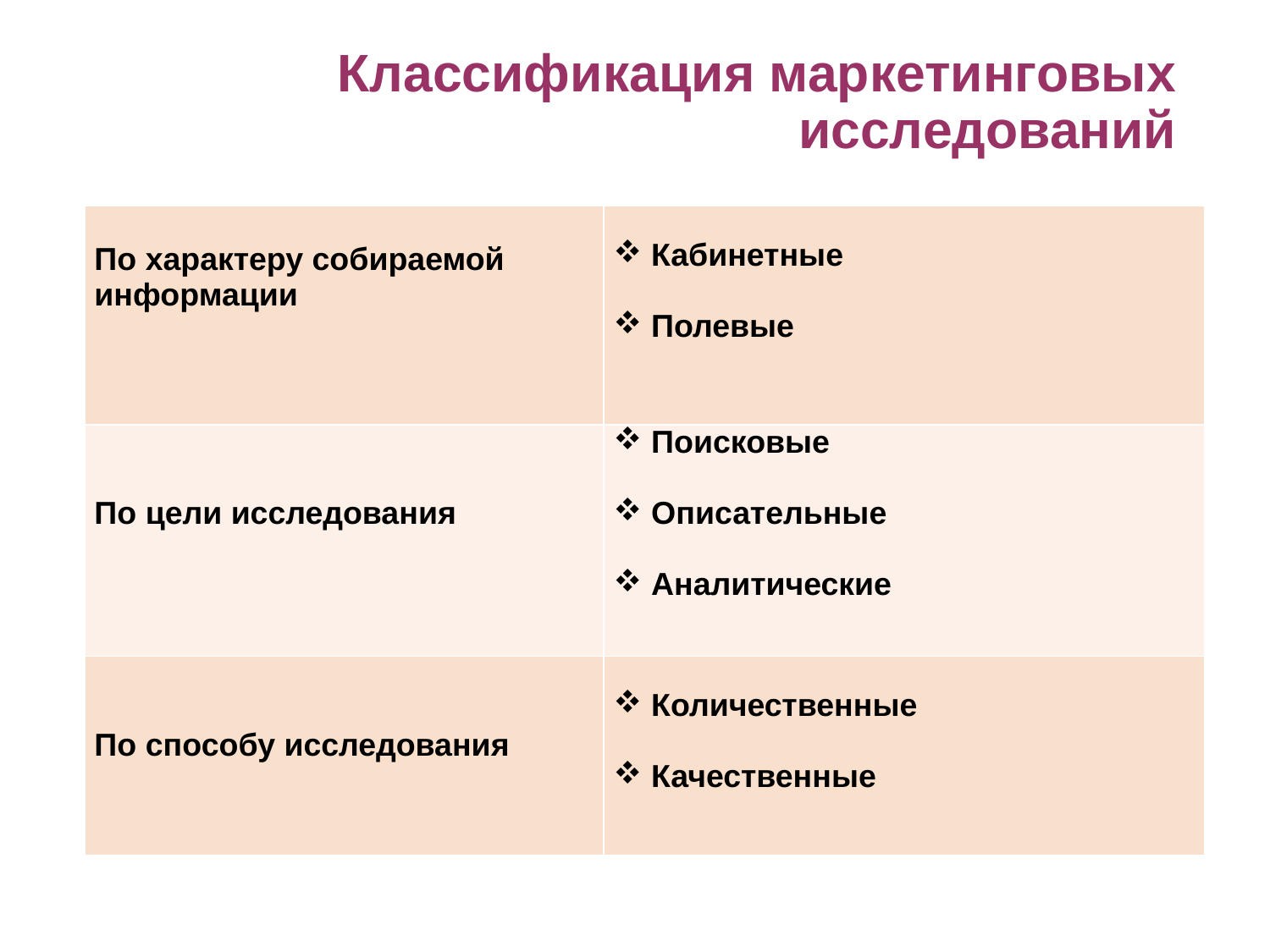

# Классификация маркетинговых исследований
| По характеру собираемой информации | Кабинетные Полевые |
| --- | --- |
| По цели исследования | Поисковые Описательные Аналитические |
| По способу исследования | Количественные Качественные |